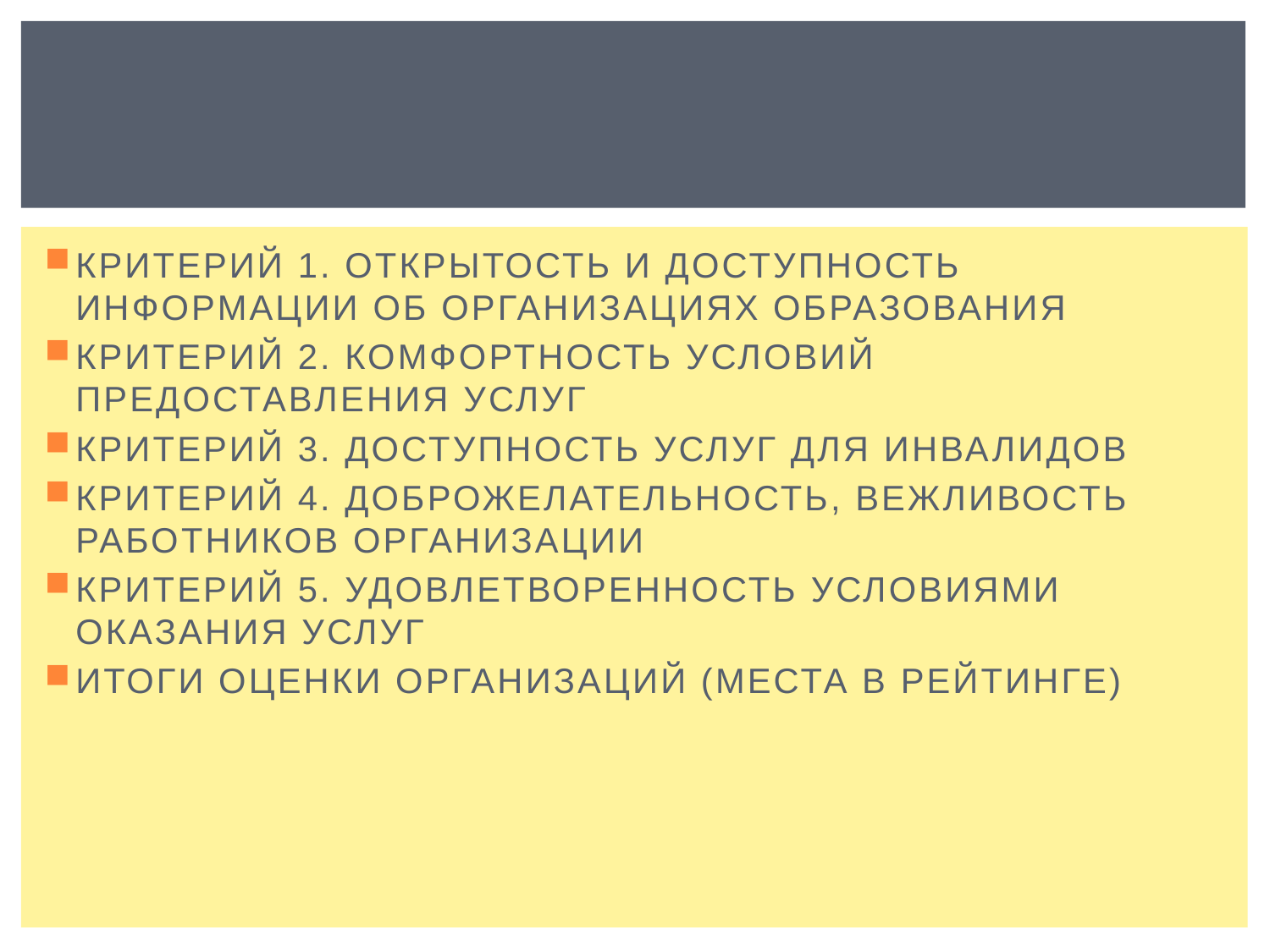

#
КРИТЕРИЙ 1. ОТКРЫТОСТЬ И ДОСТУПНОСТЬ ИНФОРМАЦИИ ОБ ОРГАНИЗАЦИЯХ ОБРАЗОВАНИЯ
КРИТЕРИЙ 2. КОМФОРТНОСТЬ УСЛОВИЙ ПРЕДОСТАВЛЕНИЯ УСЛУГ
КРИТЕРИЙ 3. ДОСТУПНОСТЬ УСЛУГ ДЛЯ ИНВАЛИДОВ
КРИТЕРИЙ 4. ДОБРОЖЕЛАТЕЛЬНОСТЬ, ВЕЖЛИВОСТЬ РАБОТНИКОВ ОРГАНИЗАЦИИ
КРИТЕРИЙ 5. УДОВЛЕТВОРЕННОСТЬ УСЛОВИЯМИ ОКАЗАНИЯ УСЛУГ
ИТОГИ ОЦЕНКИ ОРГАНИЗАЦИЙ (МЕСТА В РЕЙТИНГЕ)